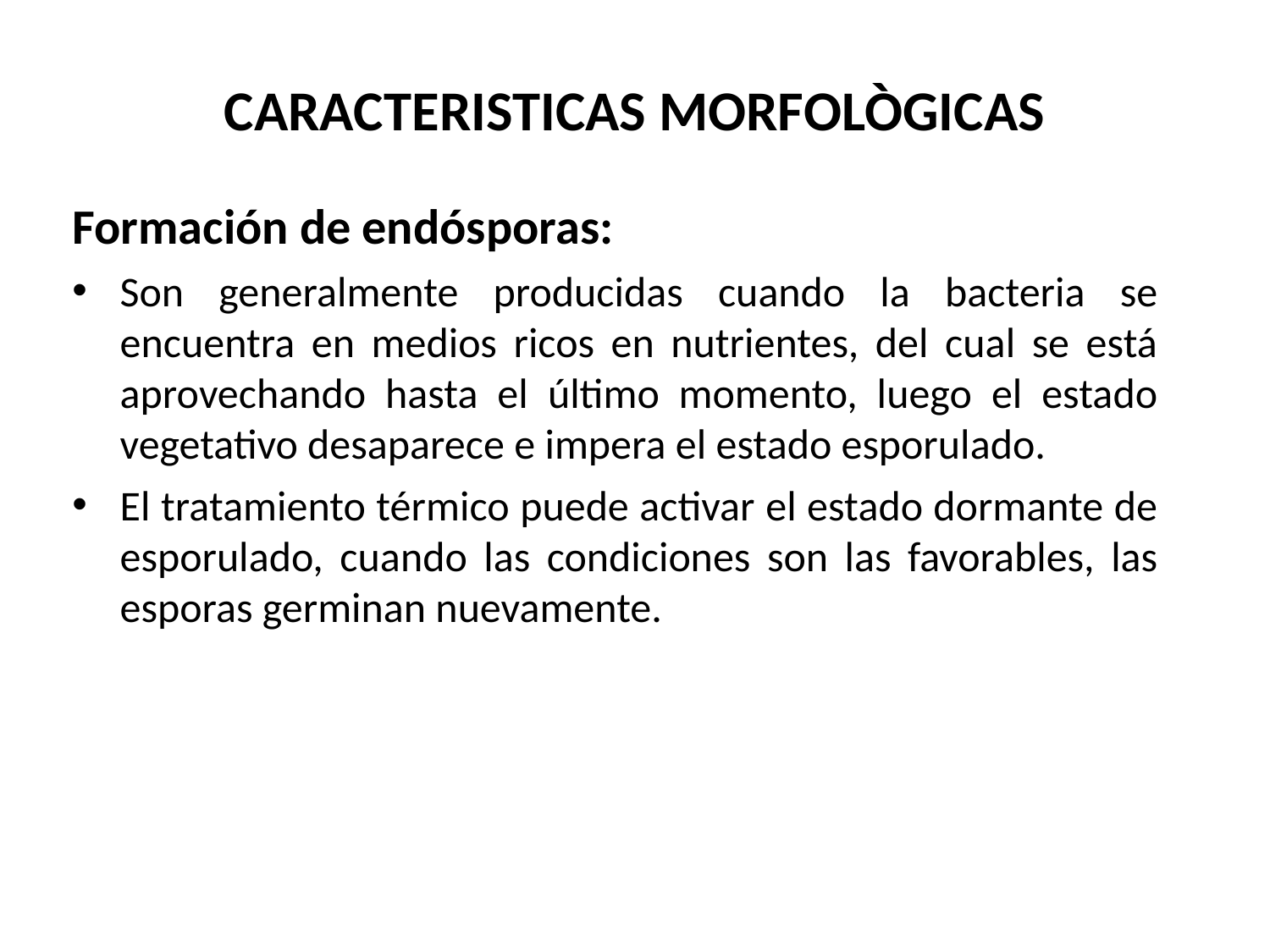

# CARACTERISTICAS MORFOLÒGICAS
Formación de endósporas:
Son generalmente producidas cuando la bacteria se encuentra en medios ricos en nutrientes, del cual se está aprovechando hasta el último momento, luego el estado vegetativo desaparece e impera el estado esporulado.
El tratamiento térmico puede activar el estado dormante de esporulado, cuando las condiciones son las favorables, las esporas germinan nuevamente.